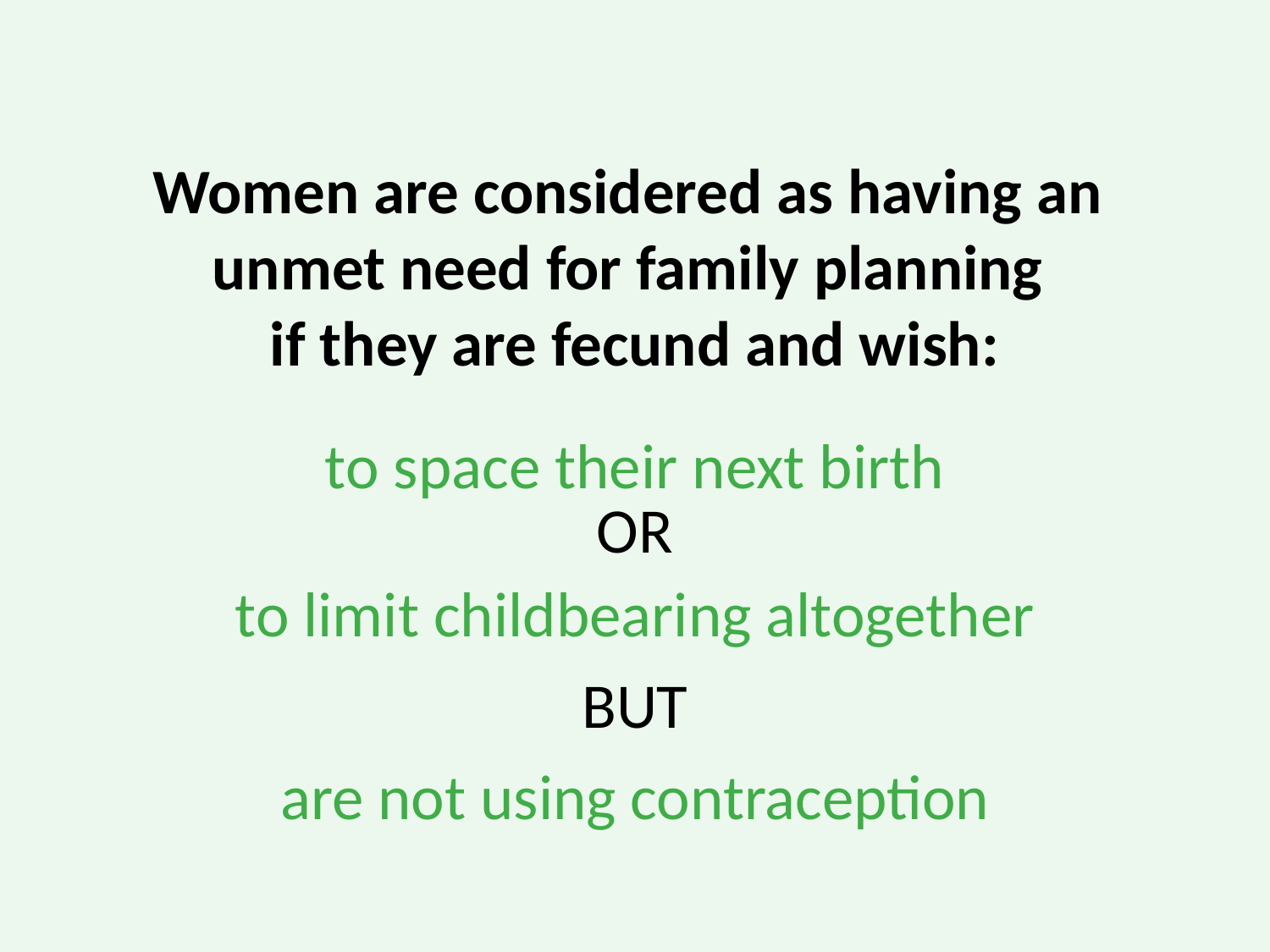

Women are considered as having an
unmet need for family planning
if they are fecund and wish:
to space their next birth
OR

to limit childbearing altogether

BUT

are not using contraception